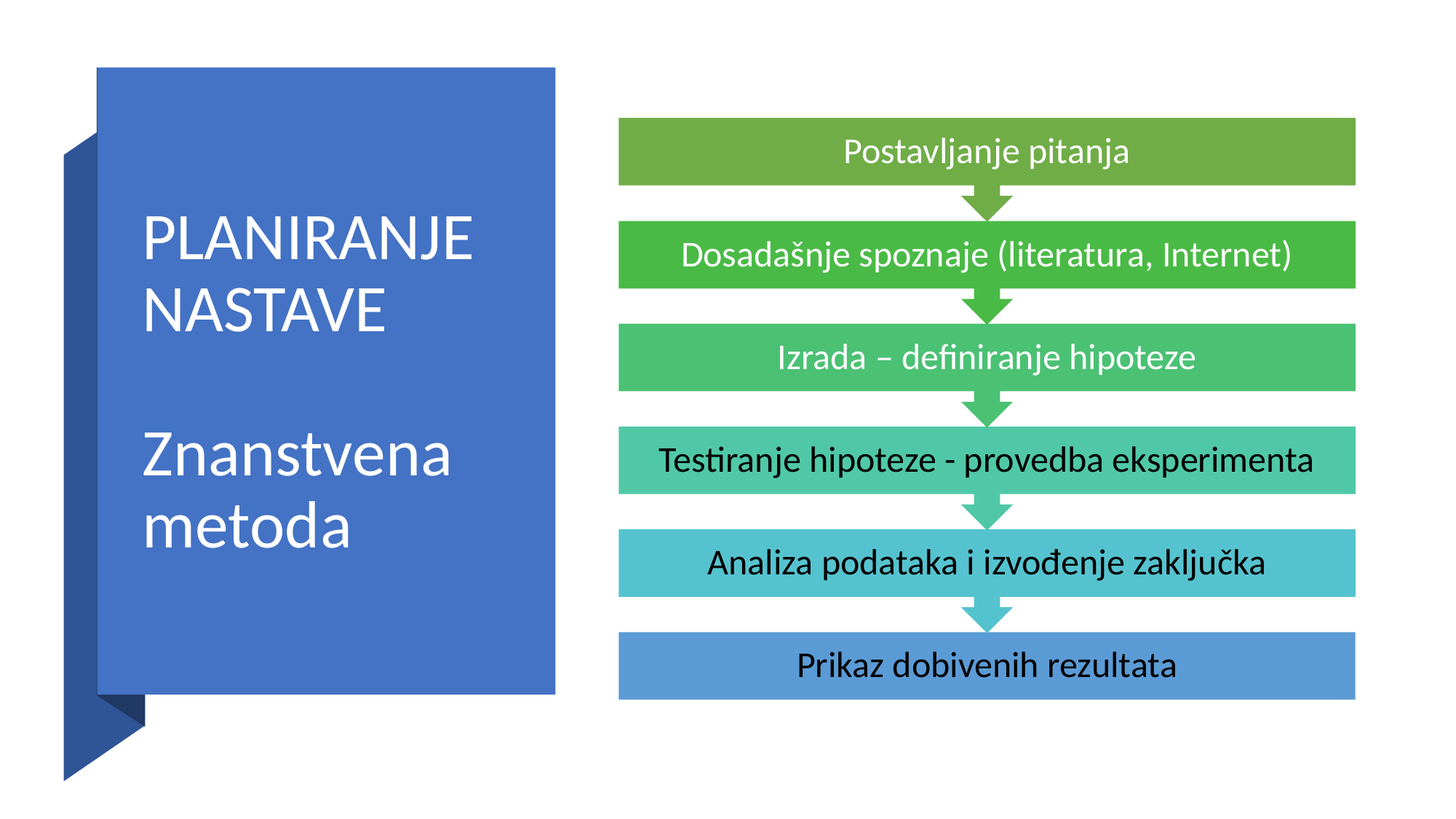

# PLANIRANJE NASTAVE Znanstvena metoda
Prikaz dobivenih rezultata
Analiza podataka i izvođenje zaključka
Testiranje hipoteze - provedba eksperimenta
Izrada – definiranje hipoteze
Dosadašnje spoznaje (literatura, Internet)
Postavljanje pitanja